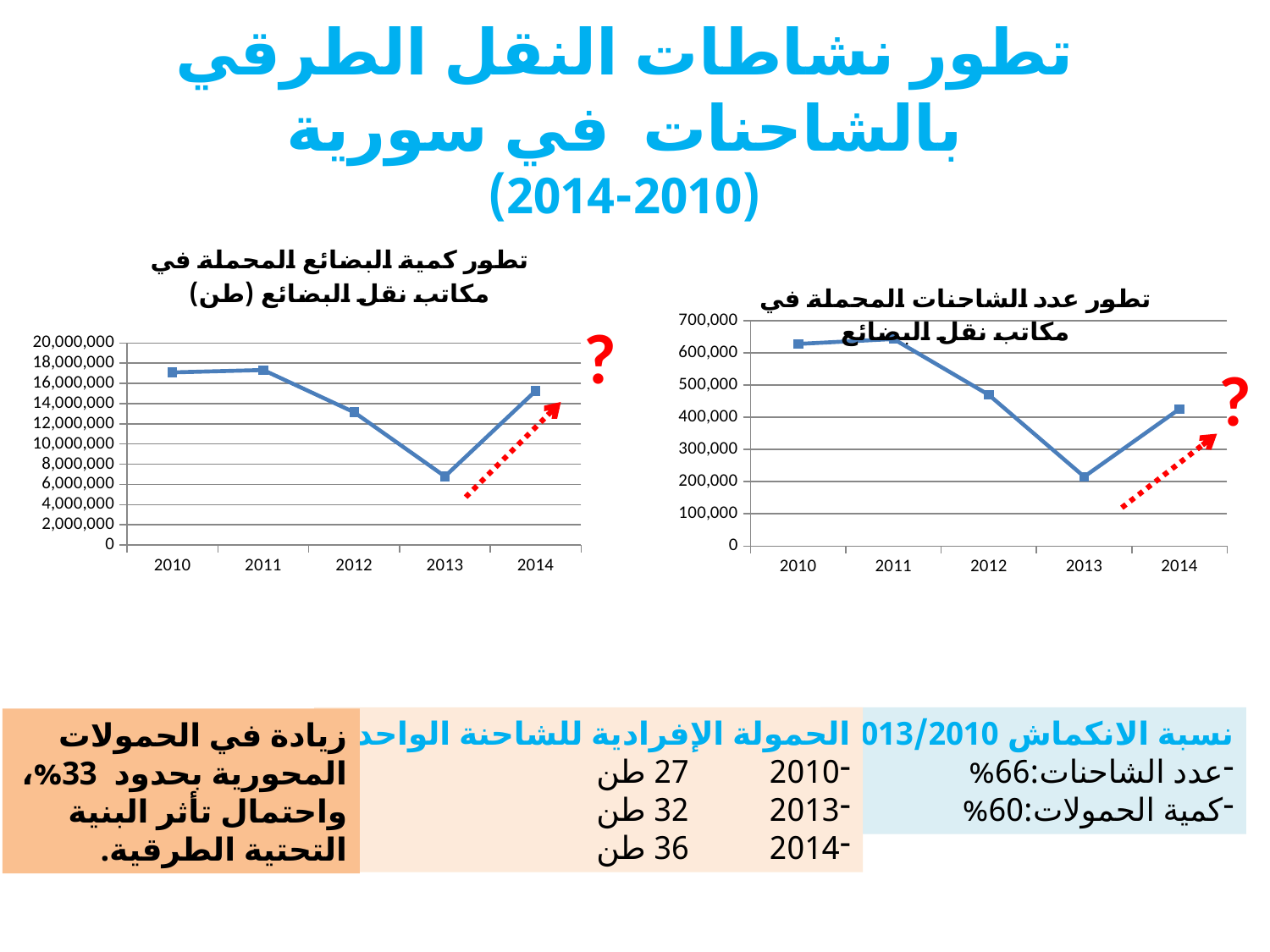

# تطور نشاطات النقل الطرقي بالشاحنات  في سورية (2010-2014)

### Chart: تطور كمية البضائع المحملة في مكاتب نقل البضائع (طن)

| Category | Cargo Transported in Tons |
|---|---|
| 2010 | 17084868.0 |
| 2011 | 17323555.0 |
| 2012 | 13138516.0 |
| 2013 | 6790938.0 |
| 2014 | 15265785.0 |

### Chart: تطور عدد الشاحنات المحملة في مكاتب نقل البضائع

| Category | Trucks Loaded |
|---|---|
| 2010 | 627706.0 |
| 2011 | 642896.0 |
| 2012 | 469530.0 |
| 2013 | 215270.0 |
| 2014 | 425895.0 |
?
?
الحمولة الإفرادية للشاحنة الواحدة:
2010		27 طن
2013		32 طن
2014		36 طن
نسبة الانكماش 2013/2010:
عدد الشاحنات:	66%
كمية الحمولات:	60%
زيادة في الحمولات المحورية بحدود  33%، واحتمال تأثر البنية التحتية الطرقية.